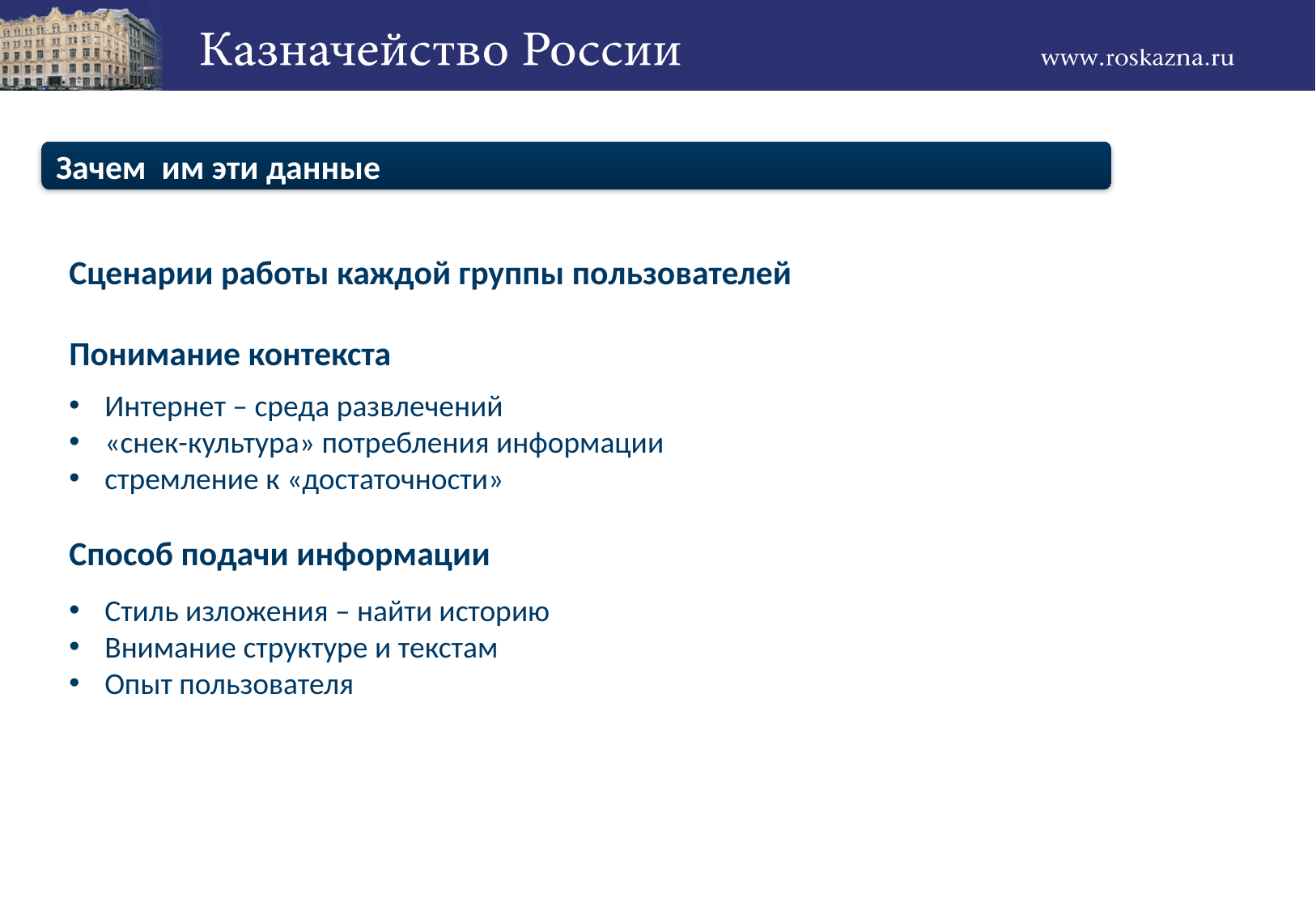

Зачем  им эти данные
Сценарии работы каждой группы пользователей

Понимание контекста

 Интернет – среда развлечений
 «снек-культура» потребления информации
 стремление к «достаточности»

Способ подачи информации

 Стиль изложения – найти историю
 Внимание структуре и текстам
 Опыт пользователя
Три вопроса